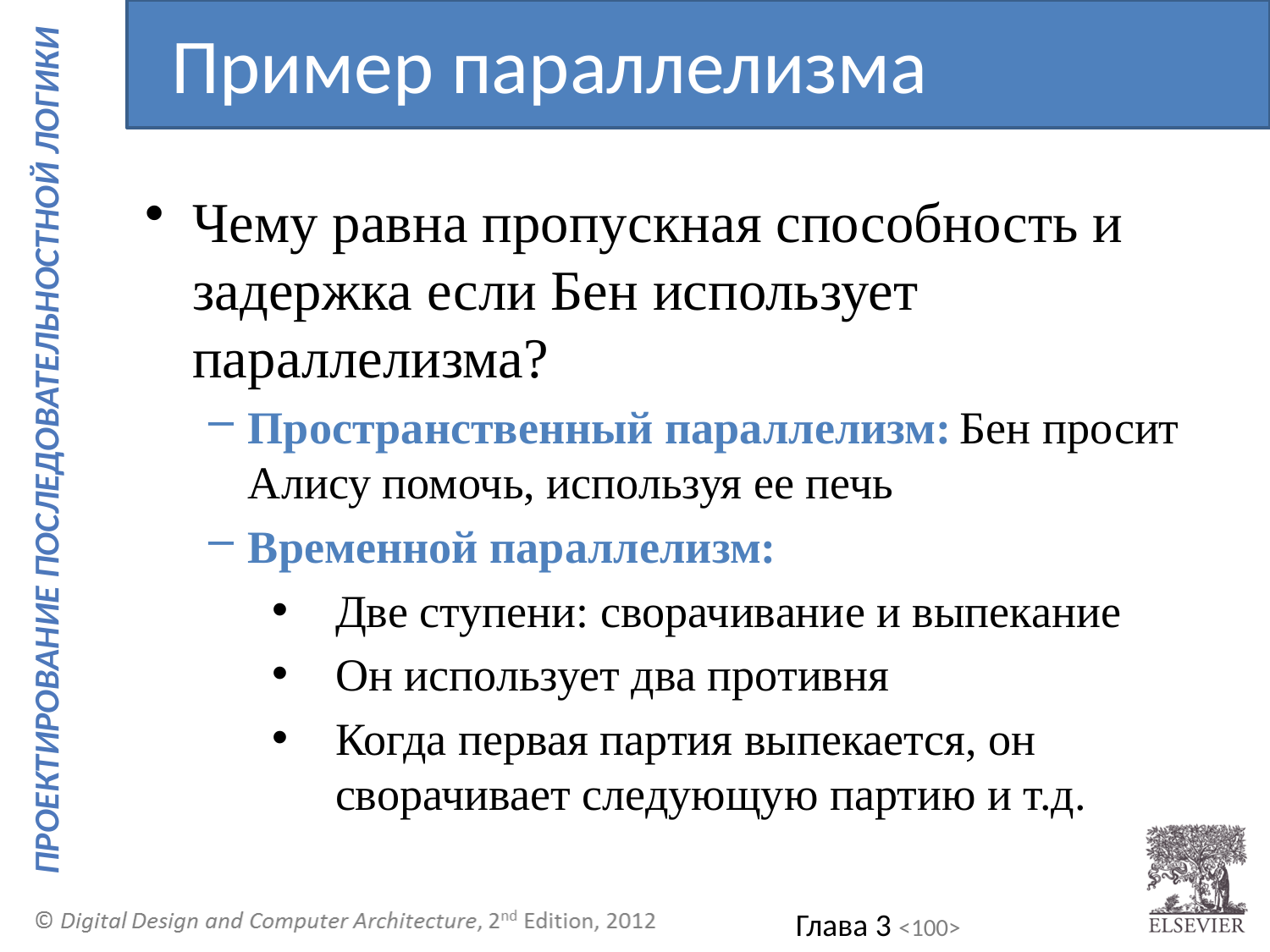

Пример параллелизма

Чему равна пропускная способность и задержка если Бен использует параллелизма?
Пространственный параллелизм: Бен просит Алису помочь, используя ее печь
Временной параллелизм:
Две ступени: сворачивание и выпекание
Он использует два противня
Когда первая партия выпекается, он сворачивает следующую партию и т.д.